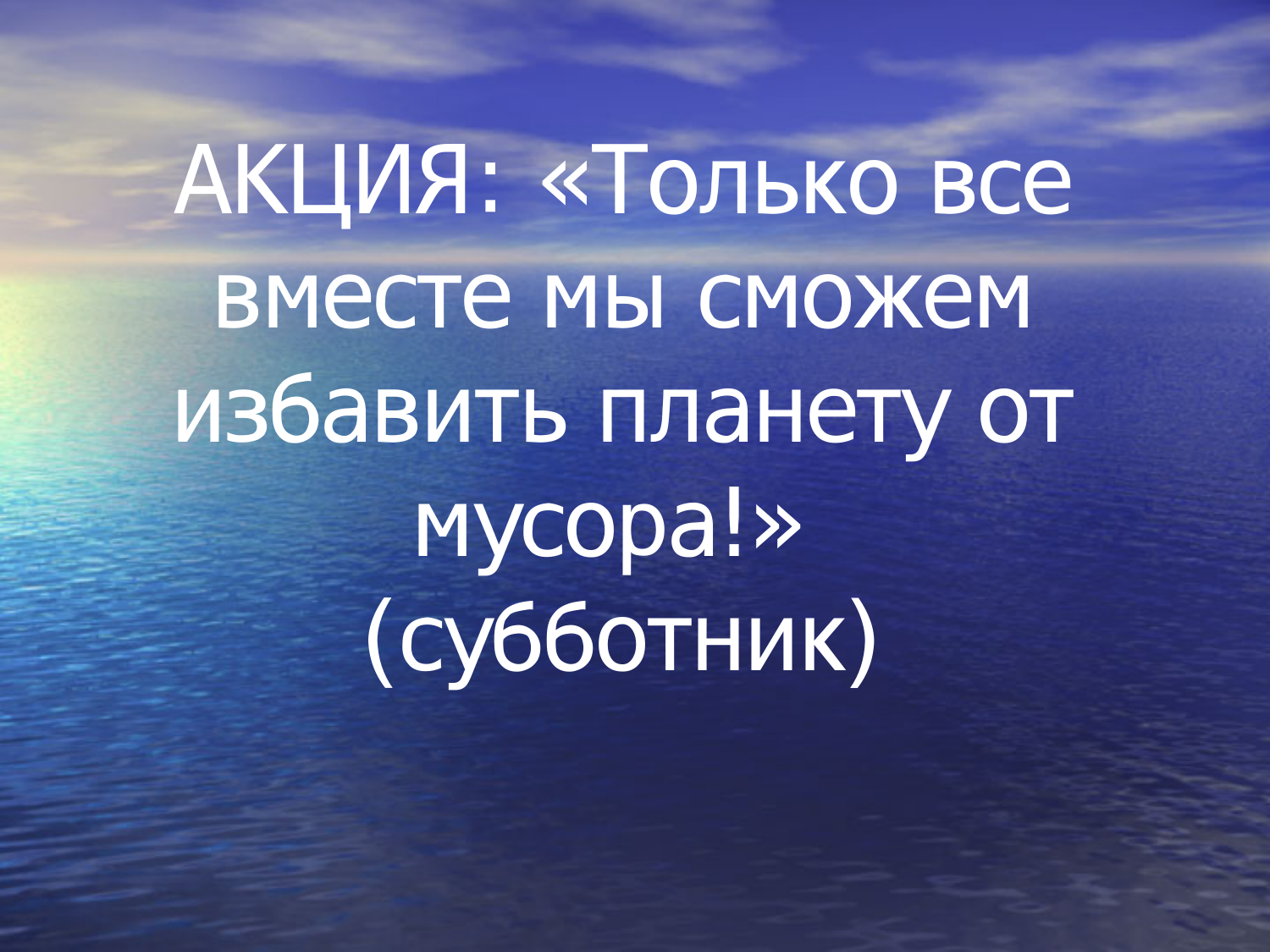

# АКЦИЯ: «Только все вместе мы сможем избавить планету от мусора!» (субботник)